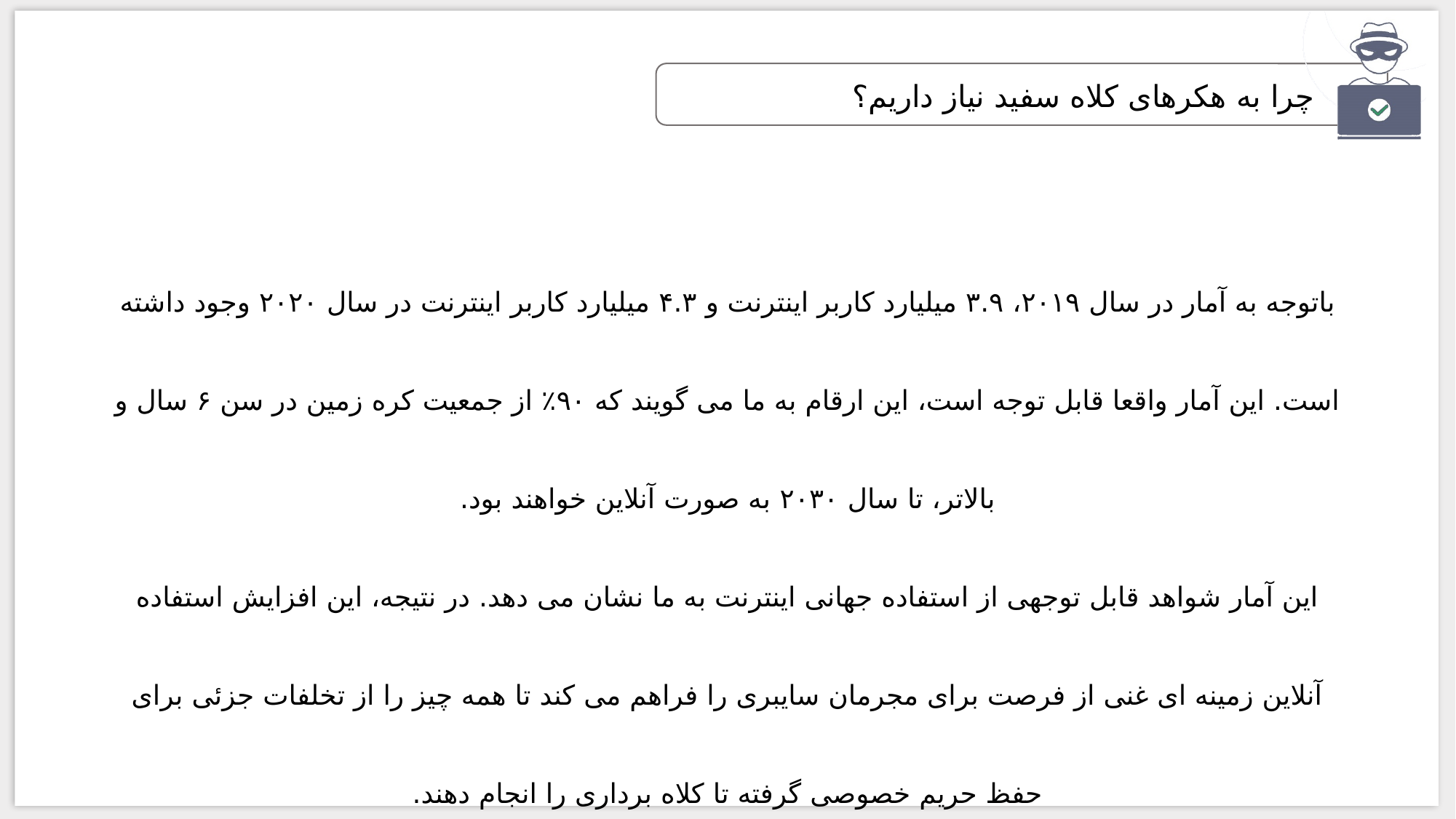

چرا به هکرهای کلاه سفید نیاز داریم؟
باتوجه به آمار در سال ۲۰۱۹، ۳.۹ میلیارد کاربر اینترنت و ۴.۳ میلیارد کاربر اینترنت در سال ۲۰۲۰ وجود داشته است. این آمار واقعا قابل توجه است، این ارقام به ما می گویند که ۹۰٪ از جمعیت کره زمین در سن ۶ سال و بالاتر، تا سال ۲۰۳۰ به صورت آنلاین خواهند بود.
این آمار شواهد قابل توجهی از استفاده جهانی اینترنت به ما نشان می دهد. در نتیجه، این افزایش استفاده آنلاین زمینه ای غنی از فرصت برای مجرمان سایبری را فراهم می کند تا همه چیز را از تخلفات جزئی برای حفظ حریم خصوصی گرفته تا کلاه برداری را انجام دهند.